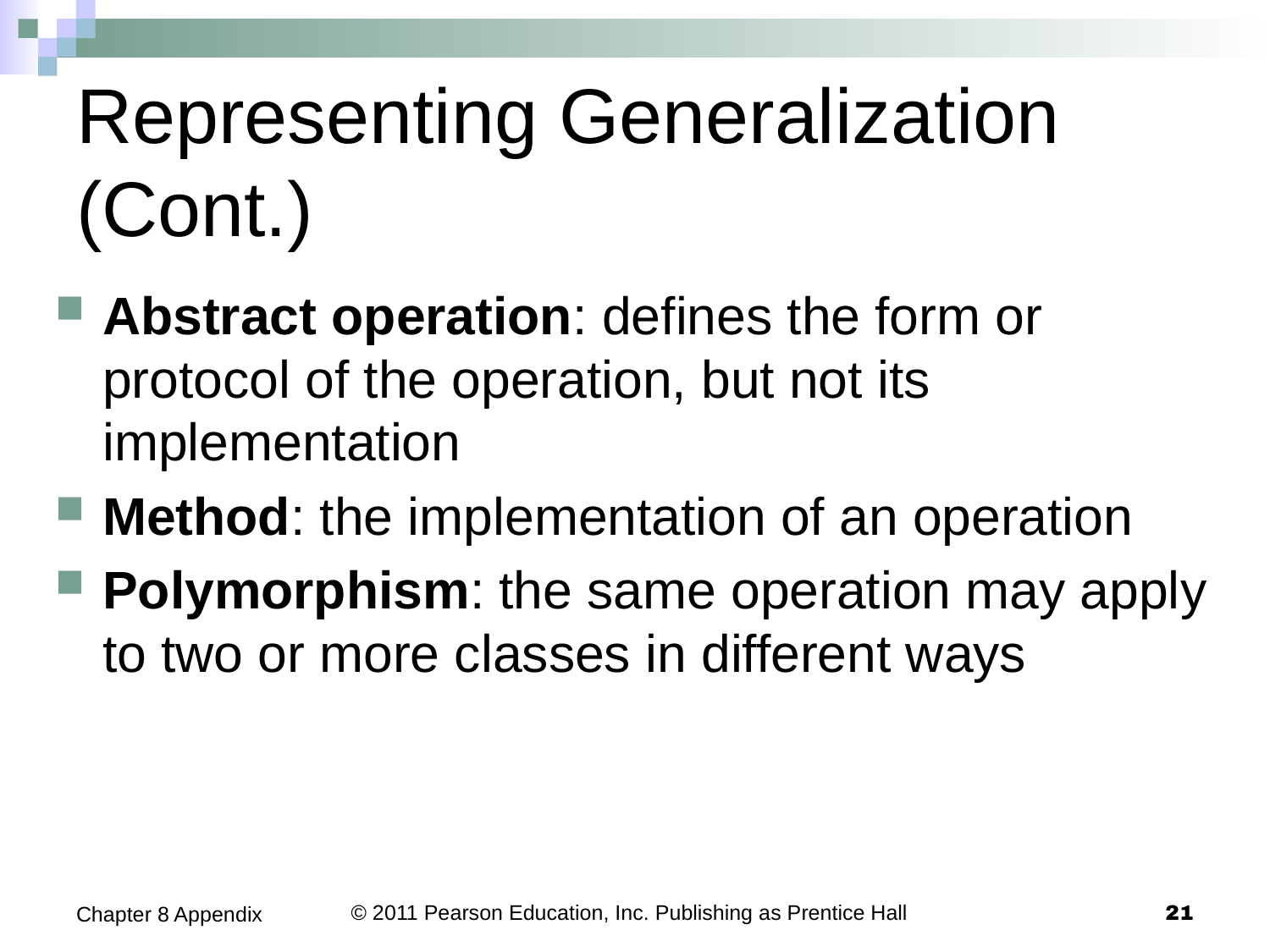

# Representing Generalization (Cont.)
Abstract operation: defines the form or protocol of the operation, but not its implementation
Method: the implementation of an operation
Polymorphism: the same operation may apply to two or more classes in different ways
Chapter 8 Appendix
© 2011 Pearson Education, Inc. Publishing as Prentice Hall
21